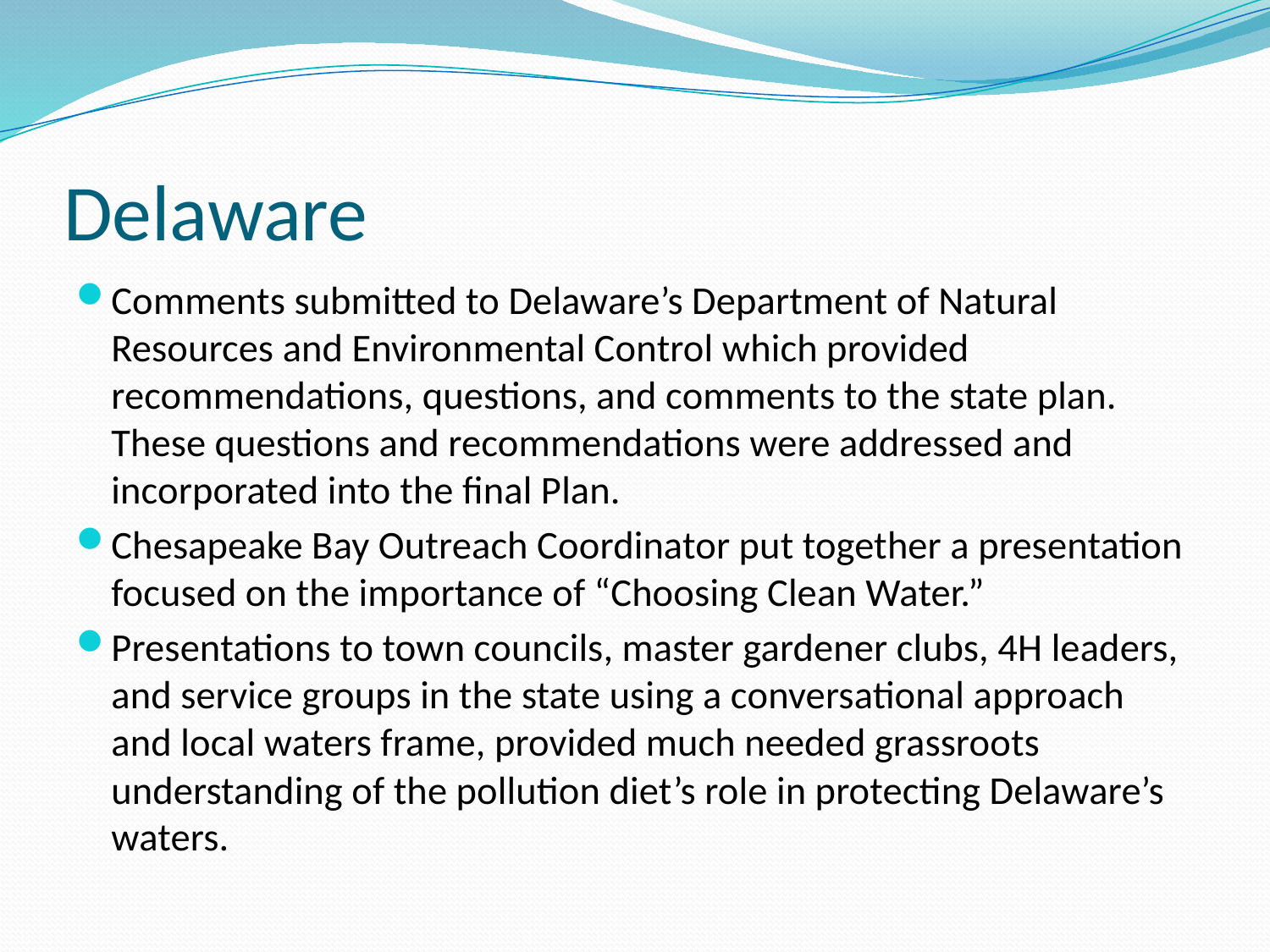

# Delaware
Comments submitted to Delaware’s Department of Natural Resources and Environmental Control which provided recommendations, questions, and comments to the state plan. These questions and recommendations were addressed and incorporated into the final Plan.
Chesapeake Bay Outreach Coordinator put together a presentation focused on the importance of “Choosing Clean Water.”
Presentations to town councils, master gardener clubs, 4H leaders, and service groups in the state using a conversational approach and local waters frame, provided much needed grassroots understanding of the pollution diet’s role in protecting Delaware’s waters.